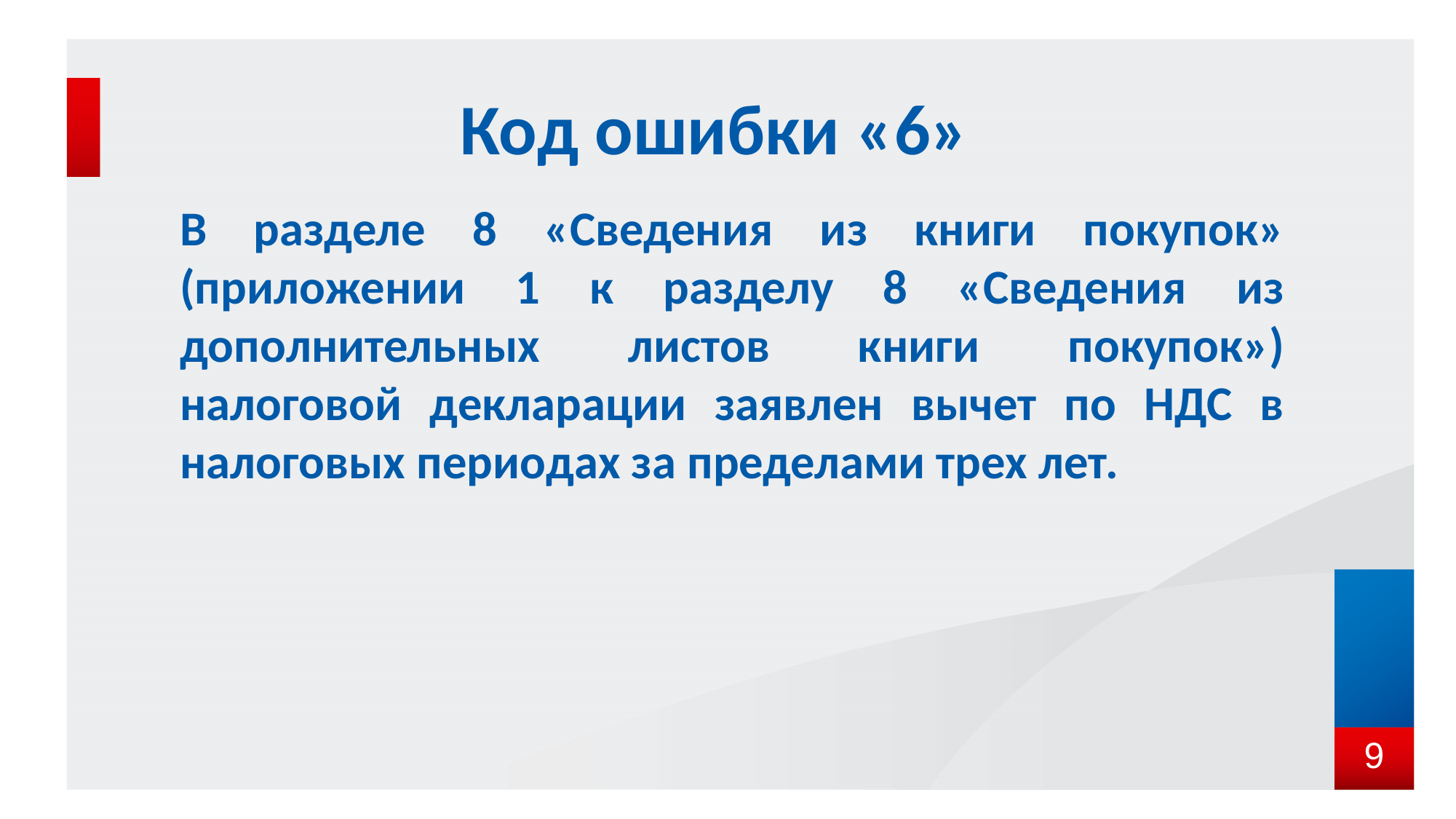

# Код ошибки «6»
В разделе 8 «Сведения из книги покупок» (приложении 1 к разделу 8 «Сведения из дополнительных листов книги покупок») налоговой декларации заявлен вычет по НДС в налоговых периодах за пределами трех лет.
9